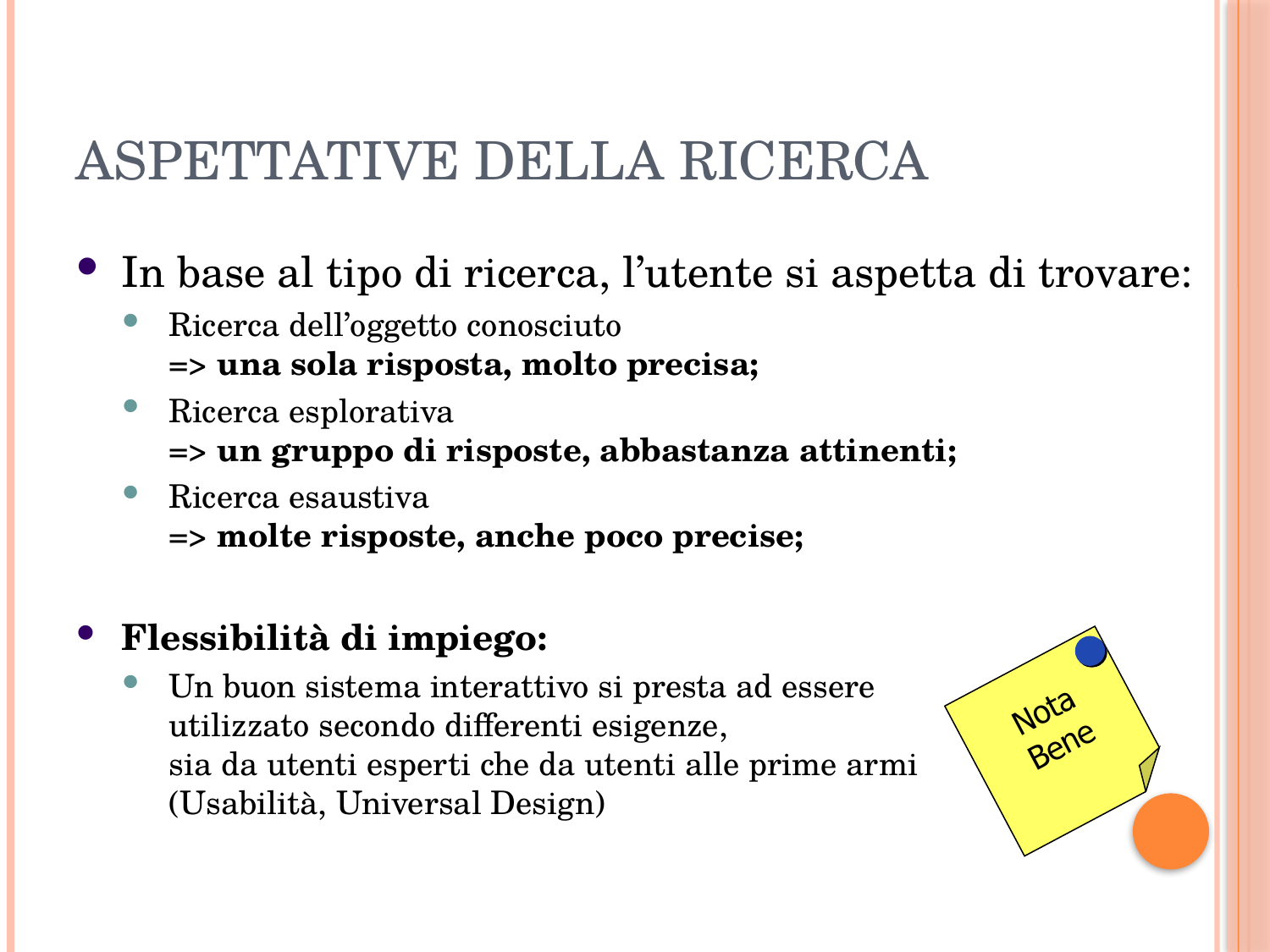

Aspettative della ricerca
In base al tipo di ricerca, l’utente si aspetta di trovare:
Ricerca dell’oggetto conosciuto
=> una sola risposta, molto precisa;
Ricerca esplorativa
=> un gruppo di risposte, abbastanza attinenti;
Ricerca esaustiva
=> molte risposte, anche poco precise;

Flessibilità di impiego:
Un buon sistema interattivo si presta ad essere
utilizzato secondo differenti esigenze,
sia da utenti esperti che da utenti alle prime armi
(Usabilità, Universal Design)

Nota
Bene
6